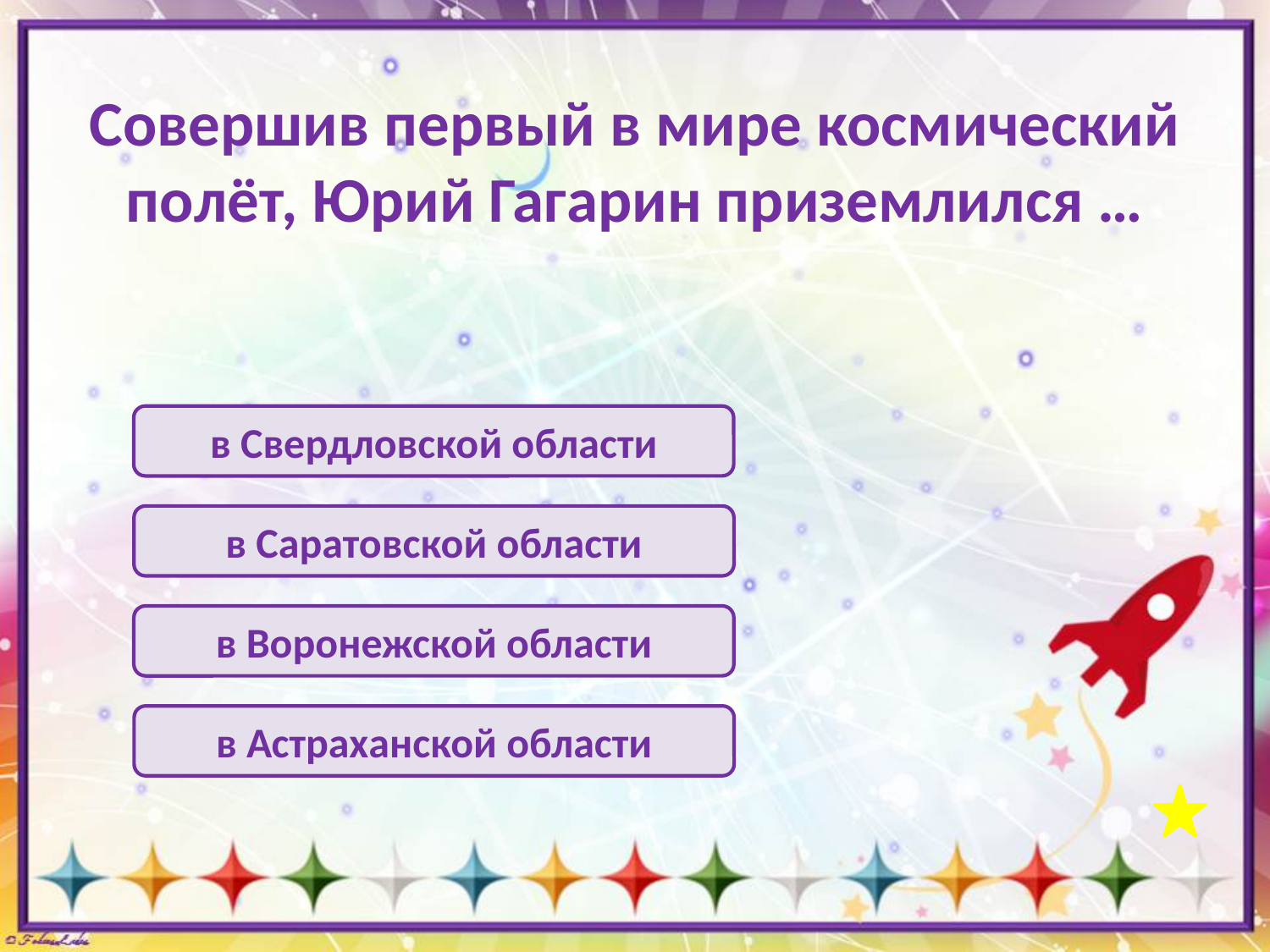

# Совершив первый в мире космический полёт, Юрий Гагарин приземлился …
в Свердловской области
в Саратовской области
в Воронежской области
в Астраханской области